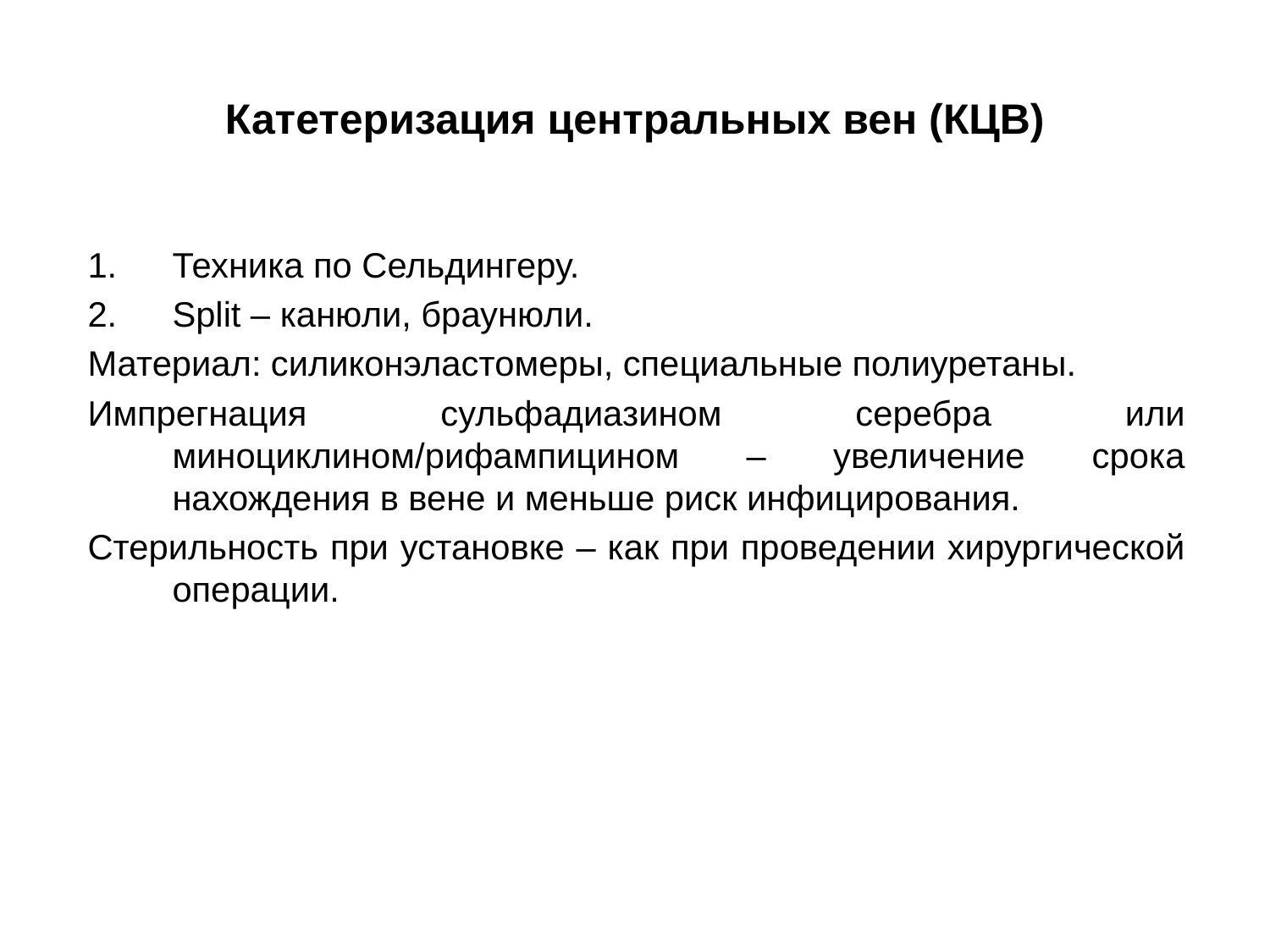

Катетеризация центральных вен (КЦВ)
Техника по Сельдингеру.
Split – канюли, браунюли.
Материал: силиконэластомеры, специальные полиуретаны.
Импрегнация сульфадиазином серебра или миноциклином/рифампицином – увеличение срока нахождения в вене и меньше риск инфицирования.
Стерильность при установке – как при проведении хирургической операции.